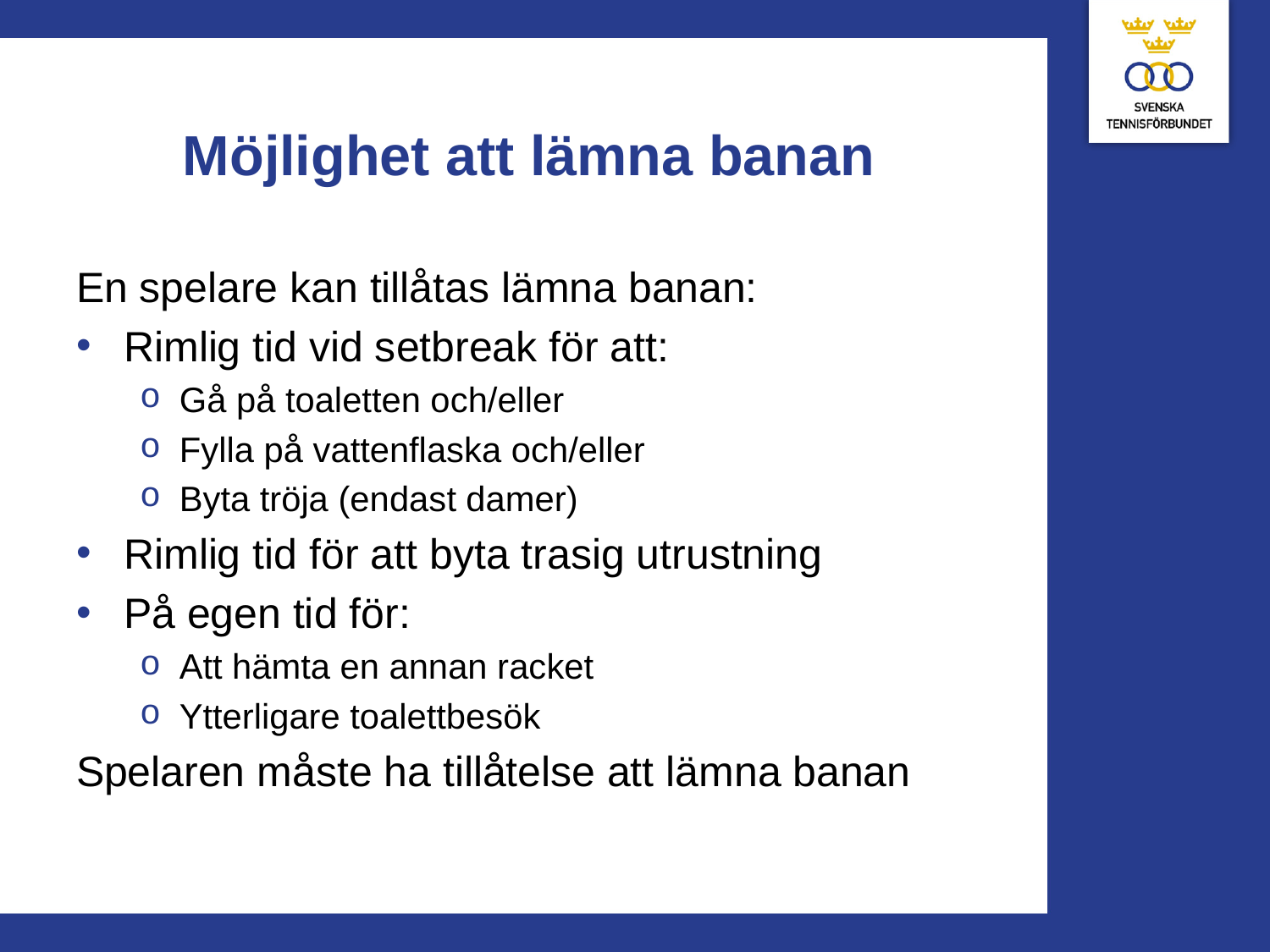

# Möjlighet att lämna banan
En spelare kan tillåtas lämna banan:
Rimlig tid vid setbreak för att:
Gå på toaletten och/eller
Fylla på vattenflaska och/eller
Byta tröja (endast damer)
Rimlig tid för att byta trasig utrustning
På egen tid för:
Att hämta en annan racket
Ytterligare toalettbesök
Spelaren måste ha tillåtelse att lämna banan